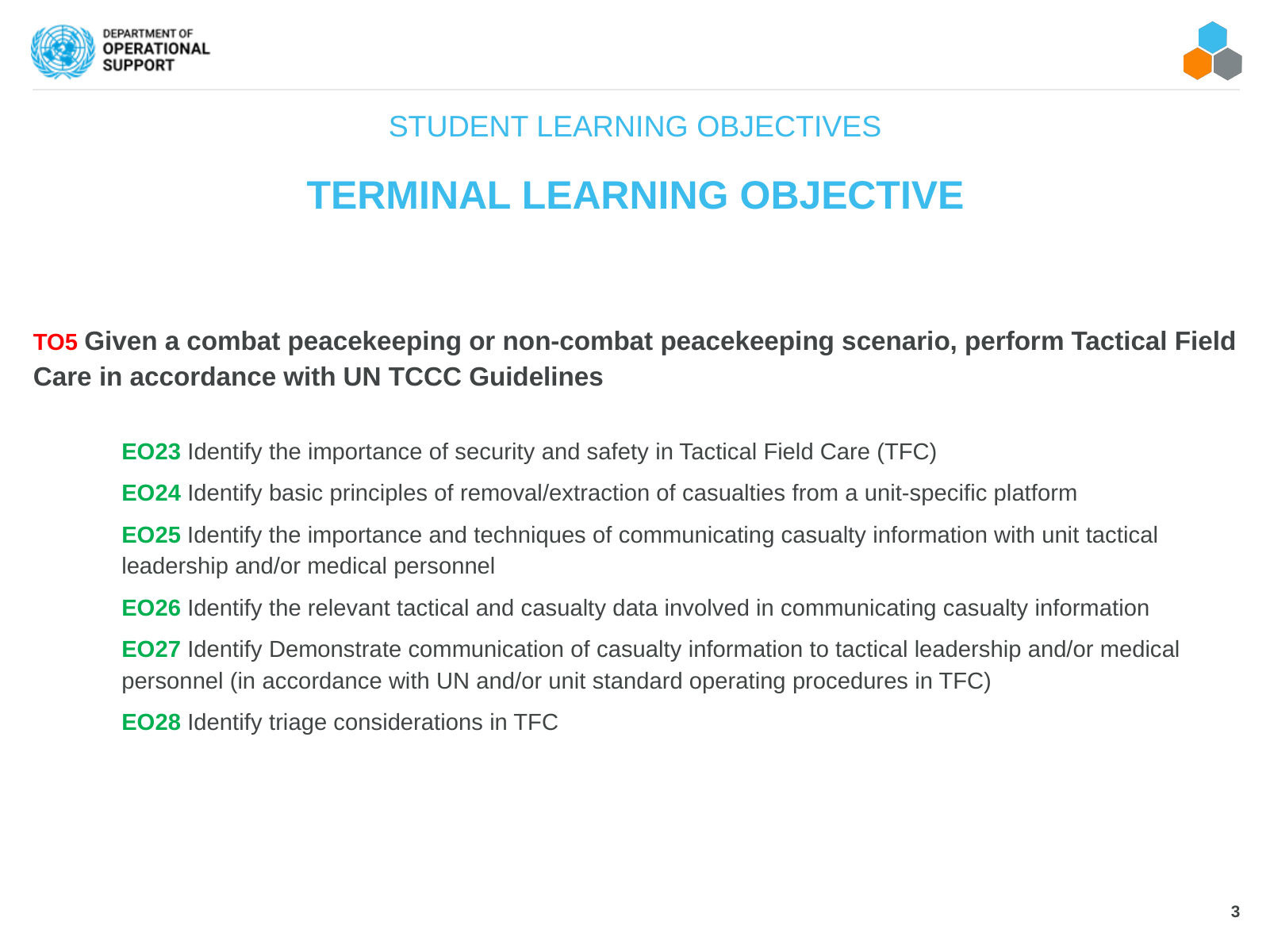

STUDENT LEARNING OBJECTIVES
#
TERMINAL LEARNING OBJECTIVE

TO5 Given a combat peacekeeping or non-combat peacekeeping scenario, perform Tactical Field Care in accordance with UN TCCC Guidelines

EO23 Identify the importance of security and safety in Tactical Field Care (TFC)
EO24 Identify basic principles of removal/extraction of casualties from a unit-specific platform
EO25 Identify the importance and techniques of communicating casualty information with unit tactical leadership and/or medical personnel
EO26 Identify the relevant tactical and casualty data involved in communicating casualty information
EO27 Identify Demonstrate communication of casualty information to tactical leadership and/or medical personnel (in accordance with UN and/or unit standard operating procedures in TFC)
EO28 Identify triage considerations in TFC